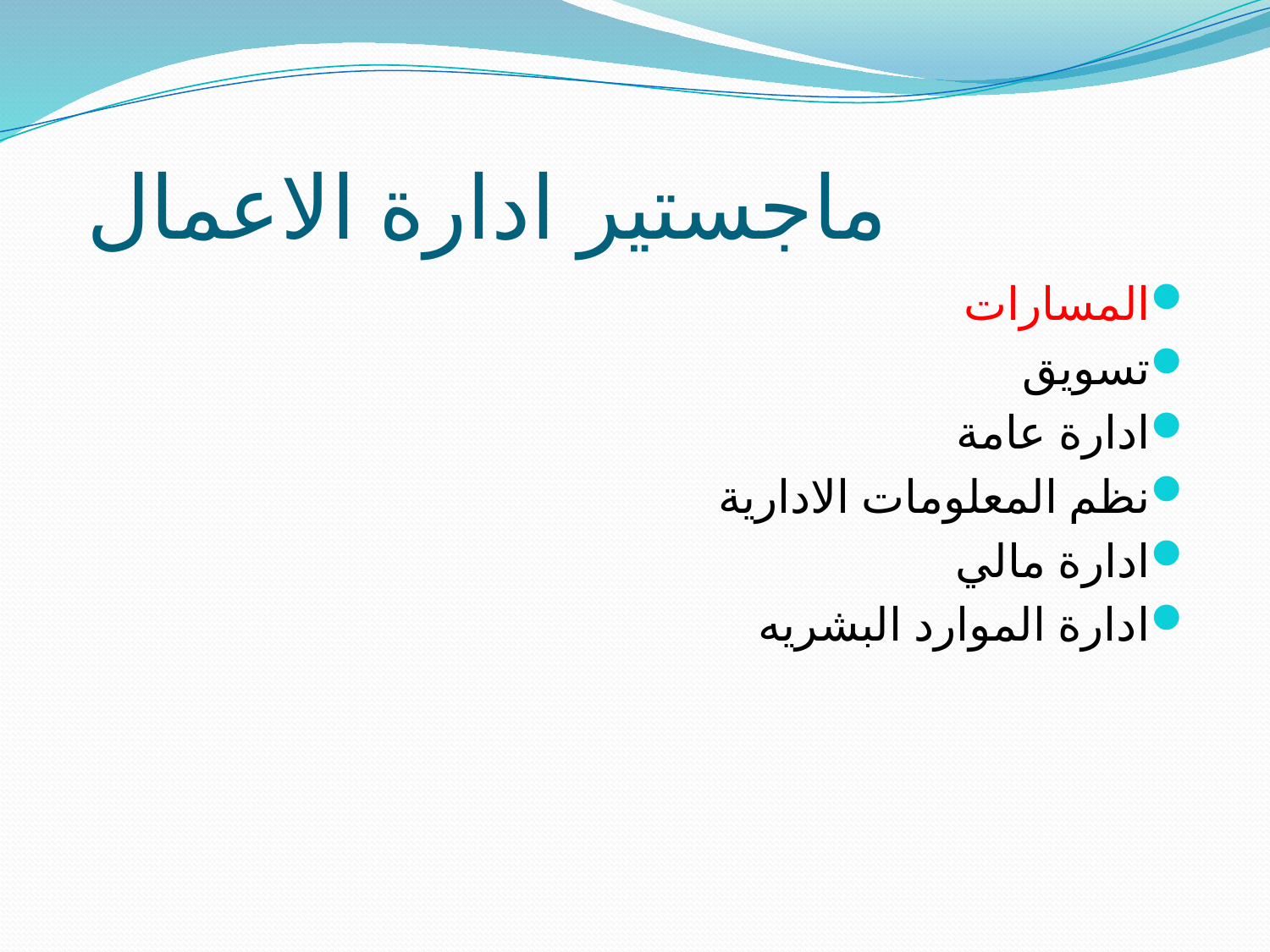

# ماجستير ادارة الاعمال
المسارات
تسويق
ادارة عامة
نظم المعلومات الادارية
ادارة مالي
ادارة الموارد البشريه